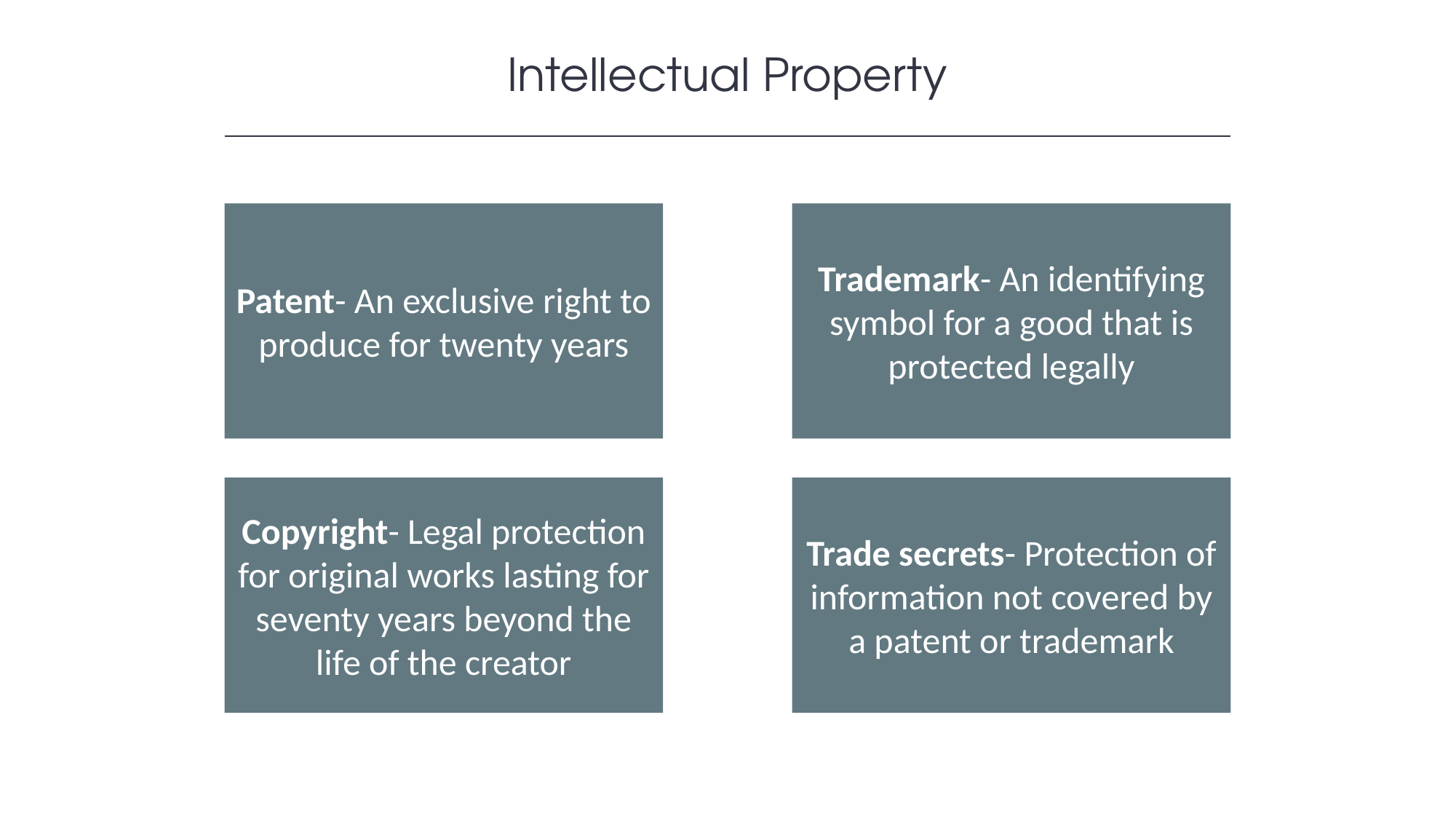

Intellectual Property
Patent- An exclusive right to produce for twenty years
Trademark- An identifying symbol for a good that is protected legally
Copyright- Legal protection for original works lasting for seventy years beyond the life of the creator
Trade secrets- Protection of information not covered by a patent or trademark